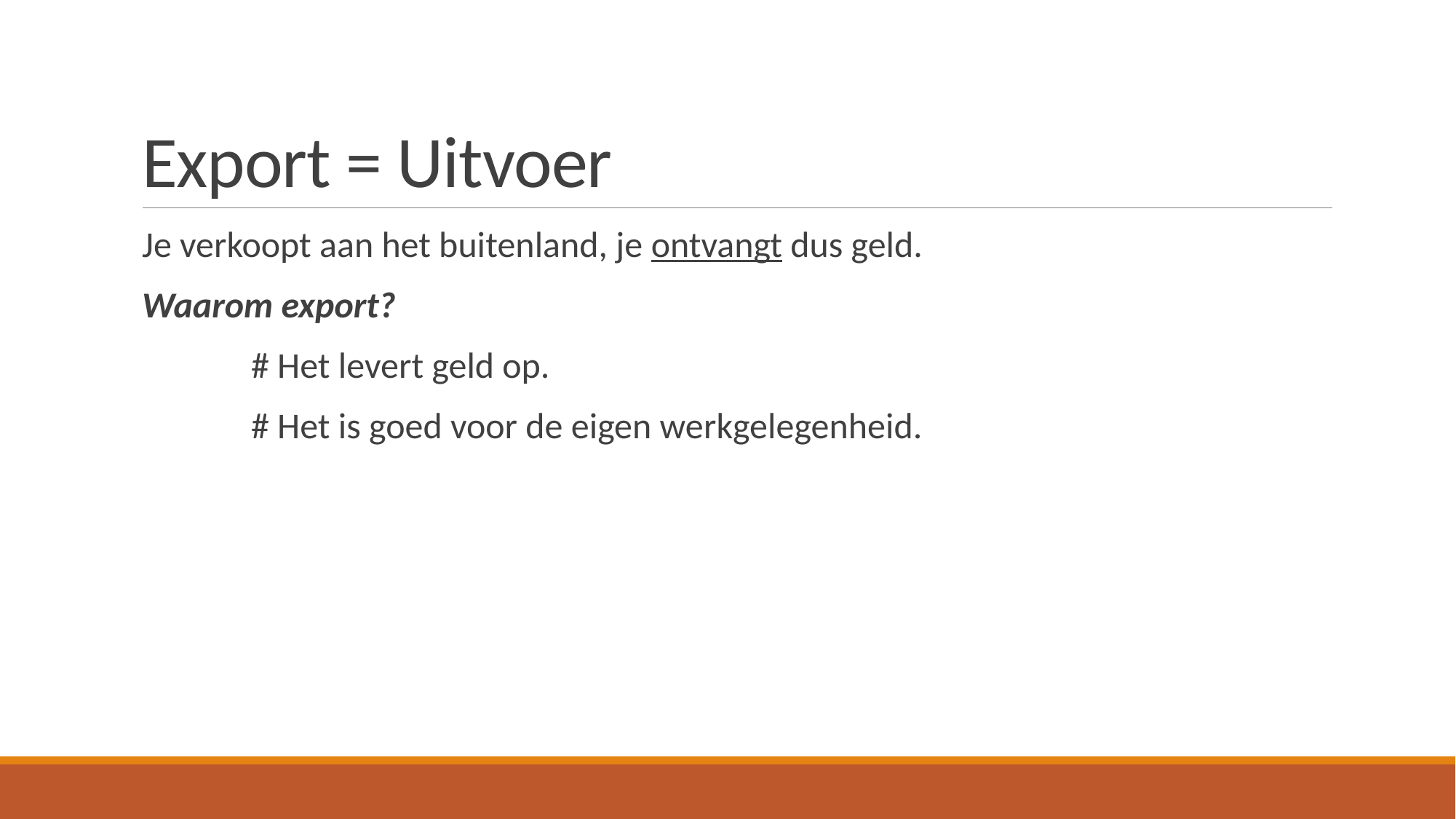

# Export = Uitvoer
Je verkoopt aan het buitenland, je ontvangt dus geld.
Waarom export?
	# Het levert geld op.
	# Het is goed voor de eigen werkgelegenheid.